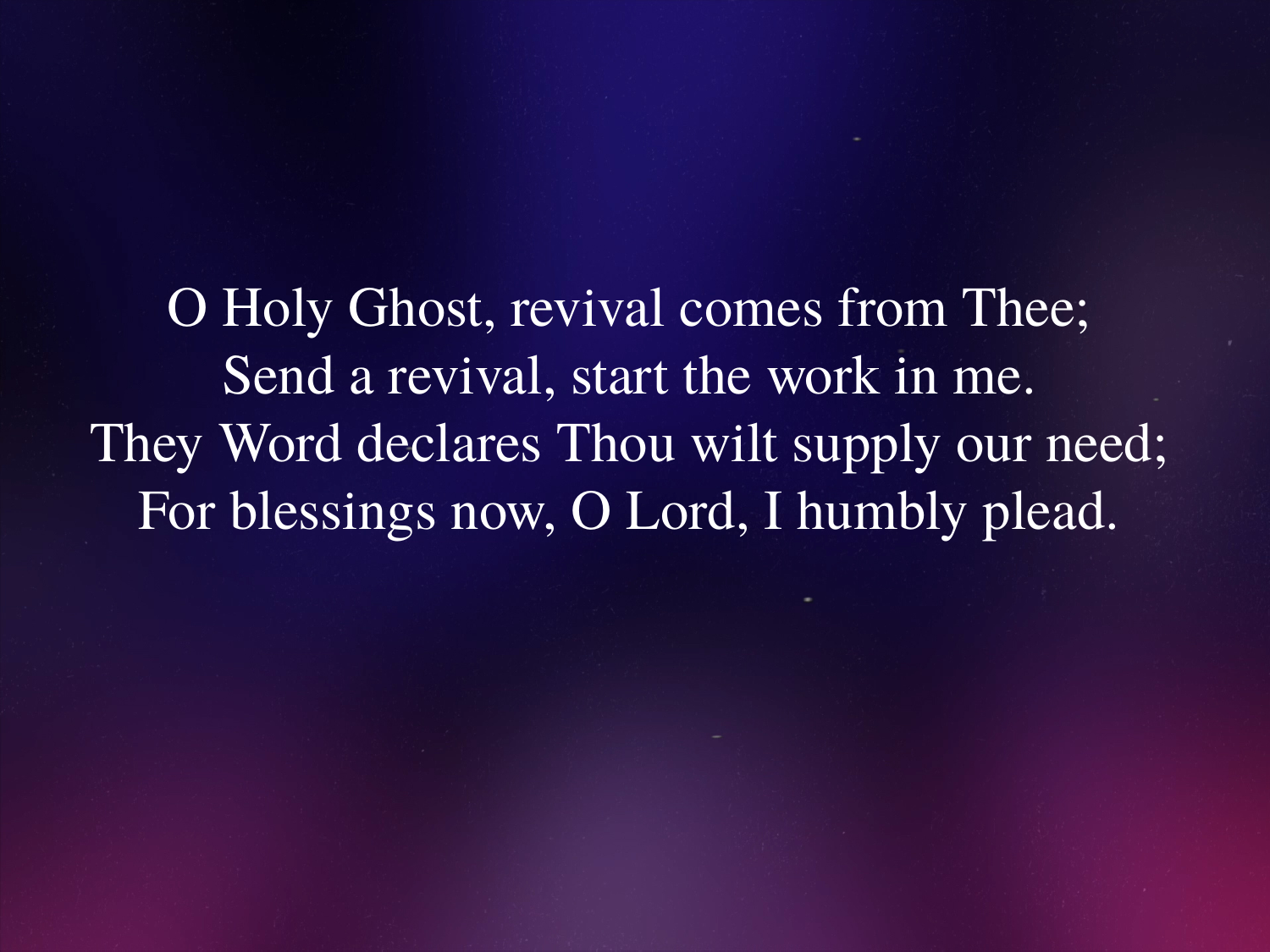

# O Holy Ghost, revival comes from Thee; Send a revival, start the work in me. They Word declares Thou wilt supply our need; For blessings now, O Lord, I humbly plead.